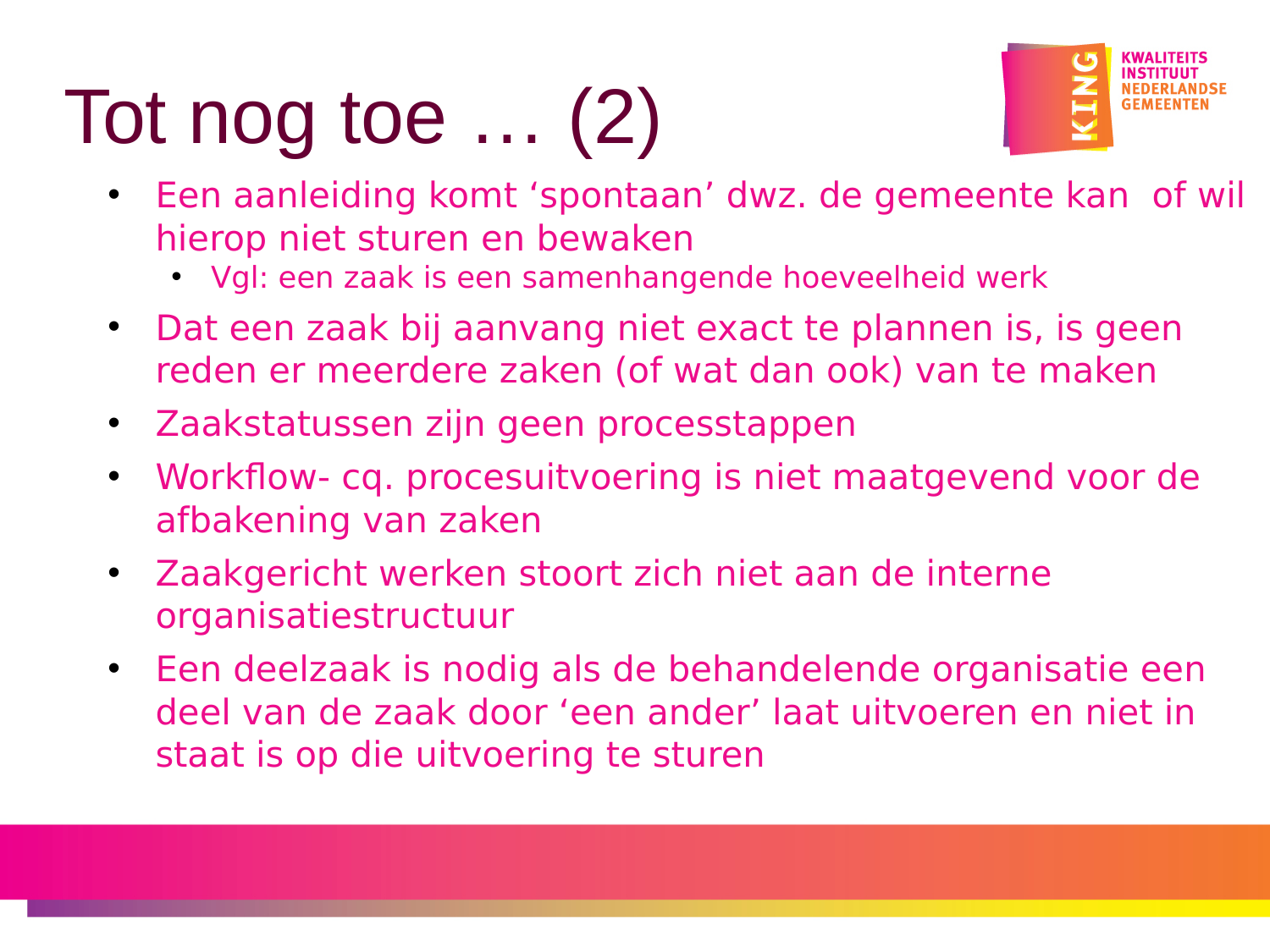

# Tot nog toe … (2)
Een aanleiding komt ‘spontaan’ dwz. de gemeente kan  of wil hierop niet sturen en bewaken
Vgl: een zaak is een samenhangende hoeveelheid werk
Dat een zaak bij aanvang niet exact te plannen is, is geen reden er meerdere zaken (of wat dan ook) van te maken
Zaakstatussen zijn geen processtappen
Workflow- cq. procesuitvoering is niet maatgevend voor de afbakening van zaken
Zaakgericht werken stoort zich niet aan de interne organisatiestructuur
Een deelzaak is nodig als de behandelende organisatie een deel van de zaak door ‘een ander’ laat uitvoeren en niet in staat is op die uitvoering te sturen